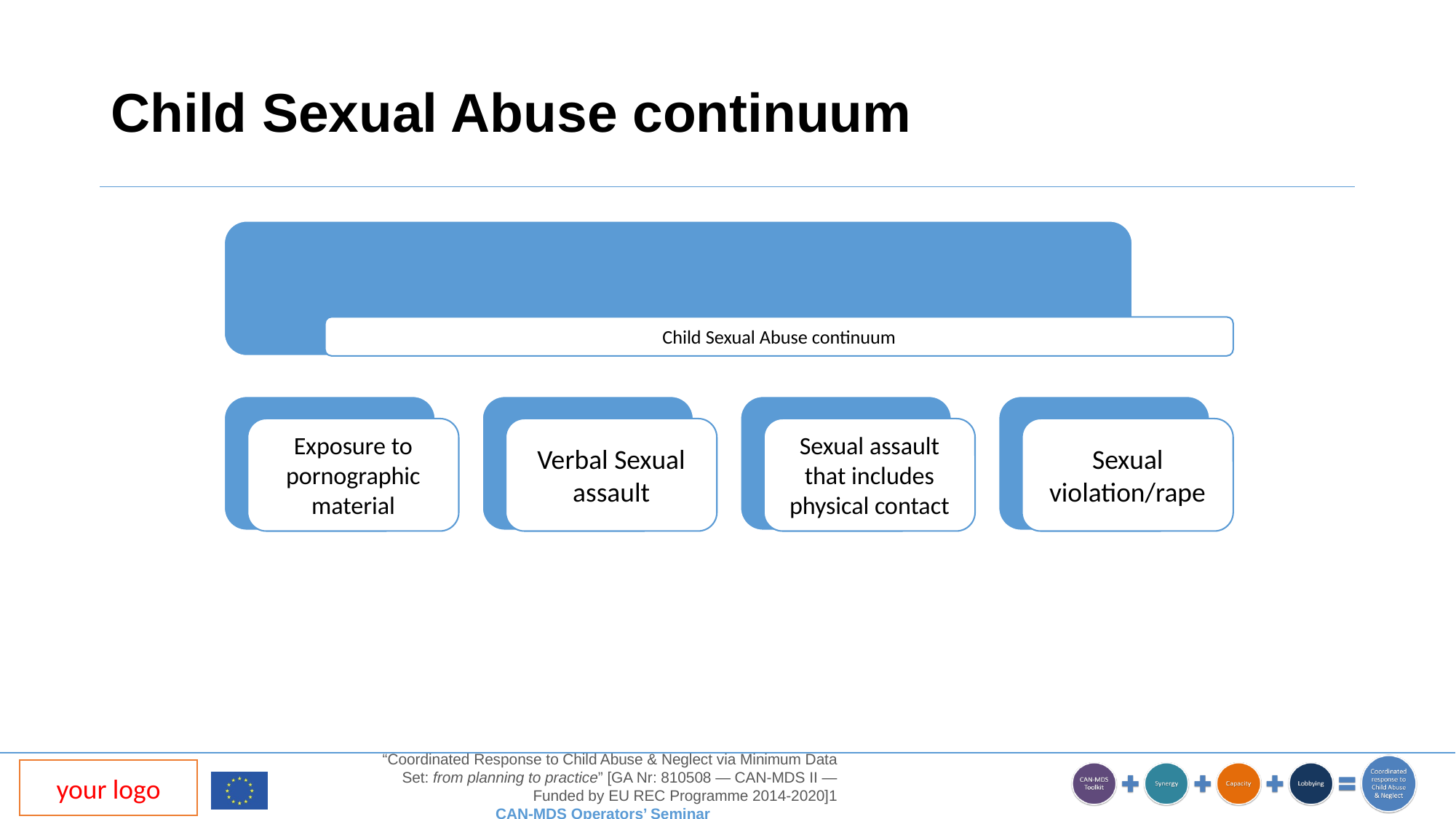

# Child Sexual Abuse continuum
Child Sexual Abuse continuum
Exposure to pornographic material
Verbal Sexual assault
Sexual violation/rape
Sexual assault that includes physical contact